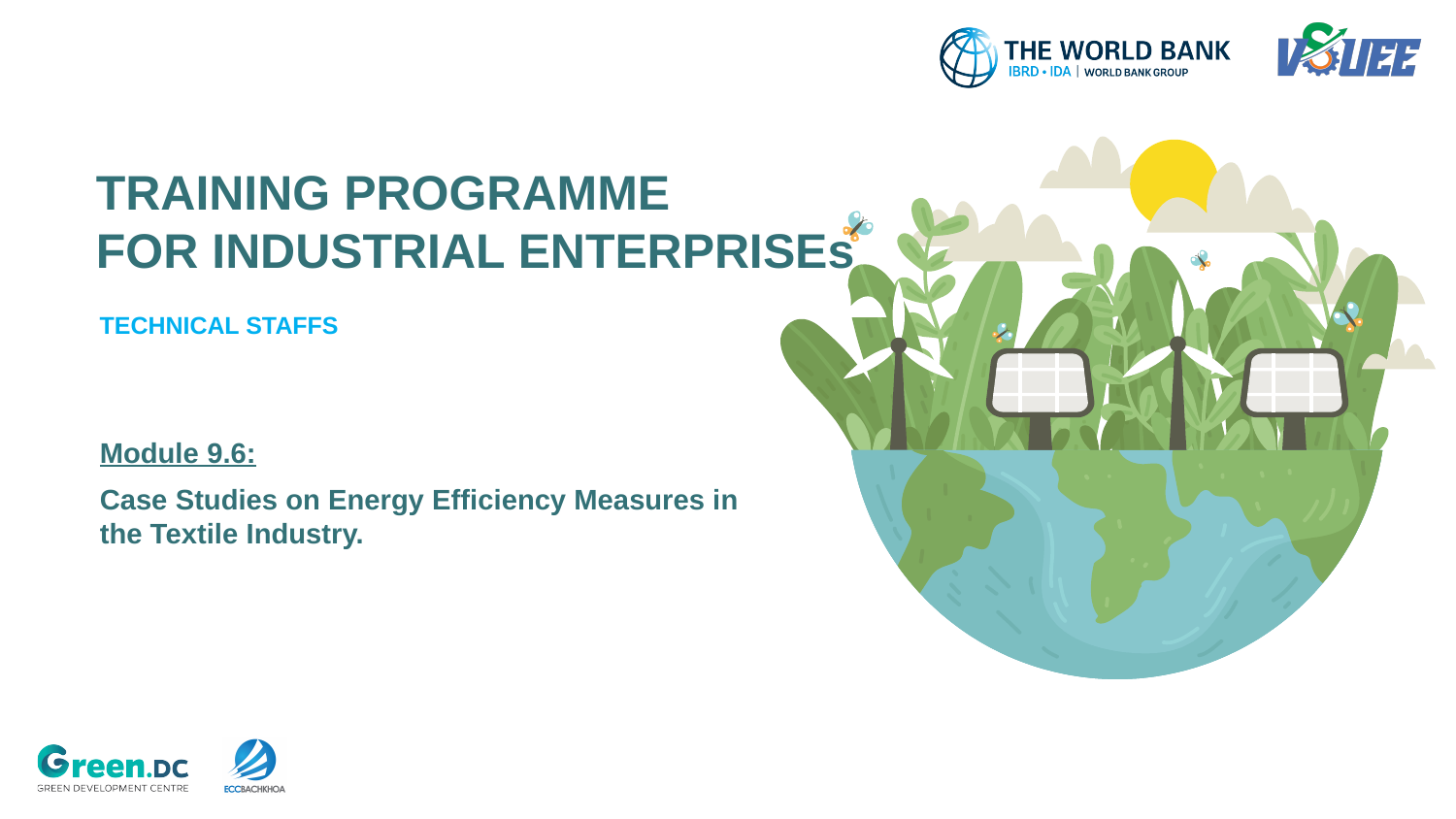

# TRAINING PROGRAMME FOR INDUSTRIAL ENTERPRISEs

TECHNICAL STAFFS
Module 9.6:
Case Studies on Energy Efficiency Measures in the Textile Industry.